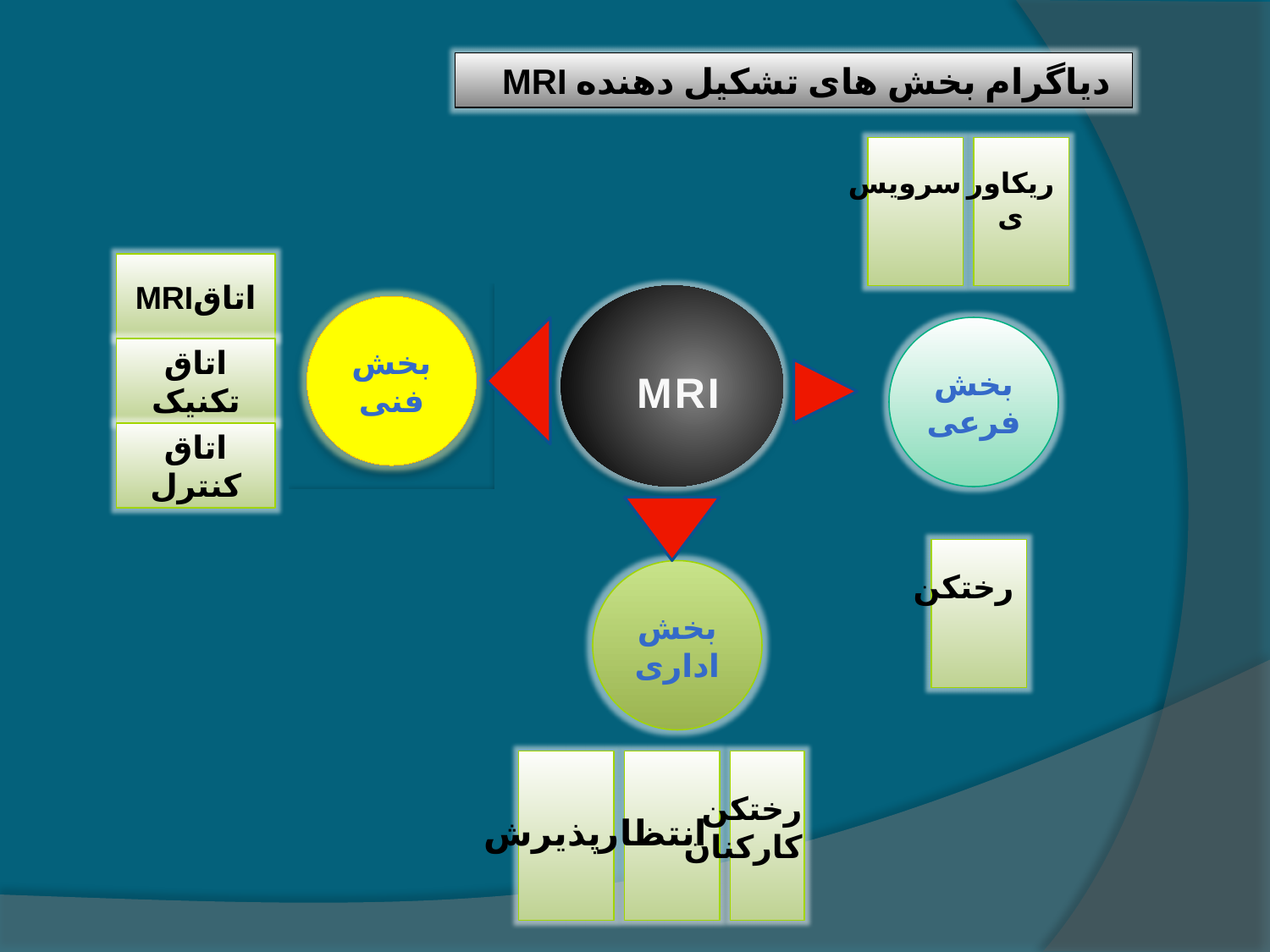

دیاگرام بخش های تشکیل دهنده MRI

سرویس
ریکاوری
MRIاتاق

بخش فنی
بخش فرعی
اتاق تکنیک

MRI

اتاق کنترل

بخش اداری
رختکن

رختکن کارکنان
پذیرش
انتظار